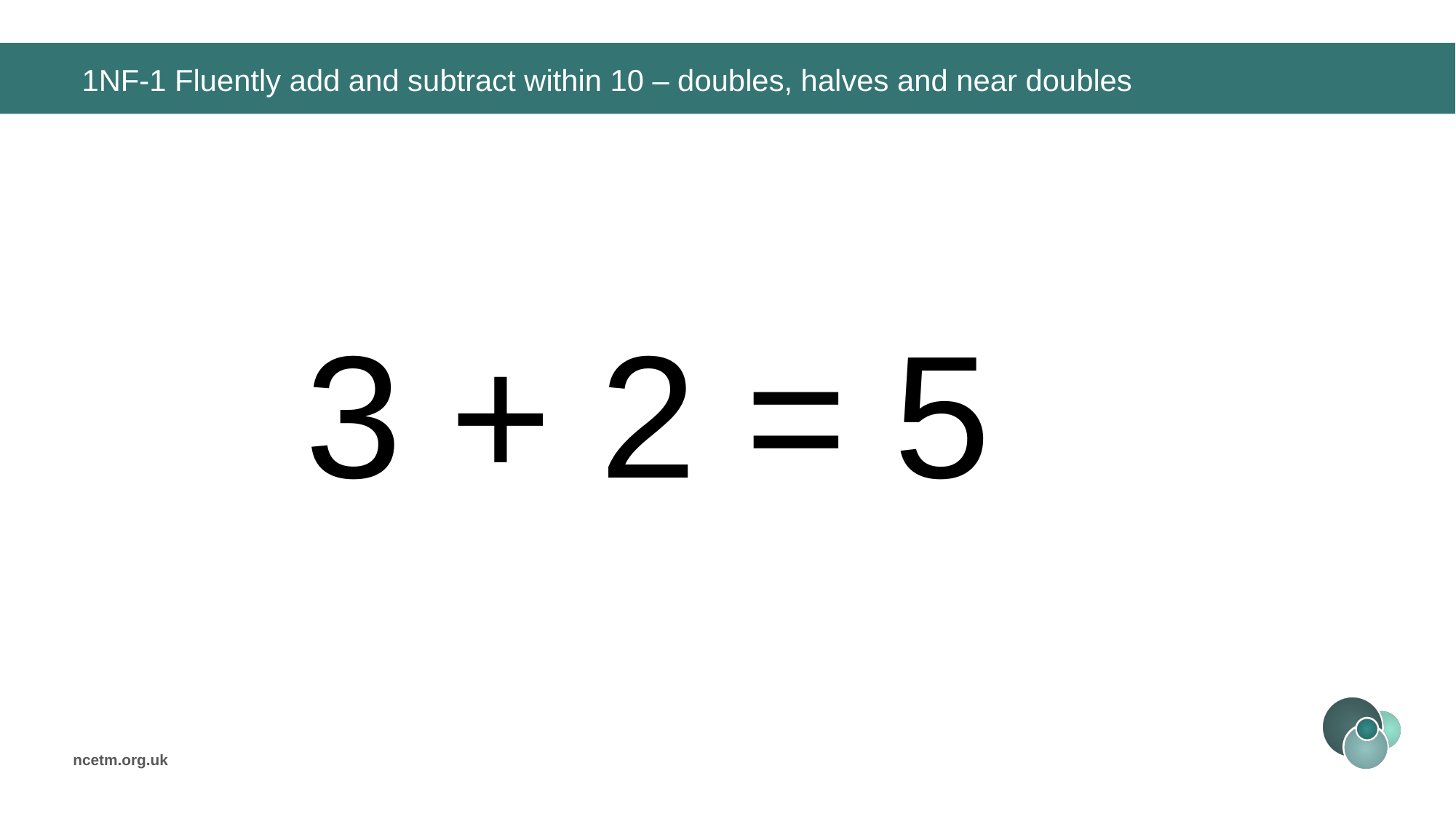

# 1NF-1 Fluently add and subtract within 10 – doubles, halves and near doubles
3 + 2 =
5